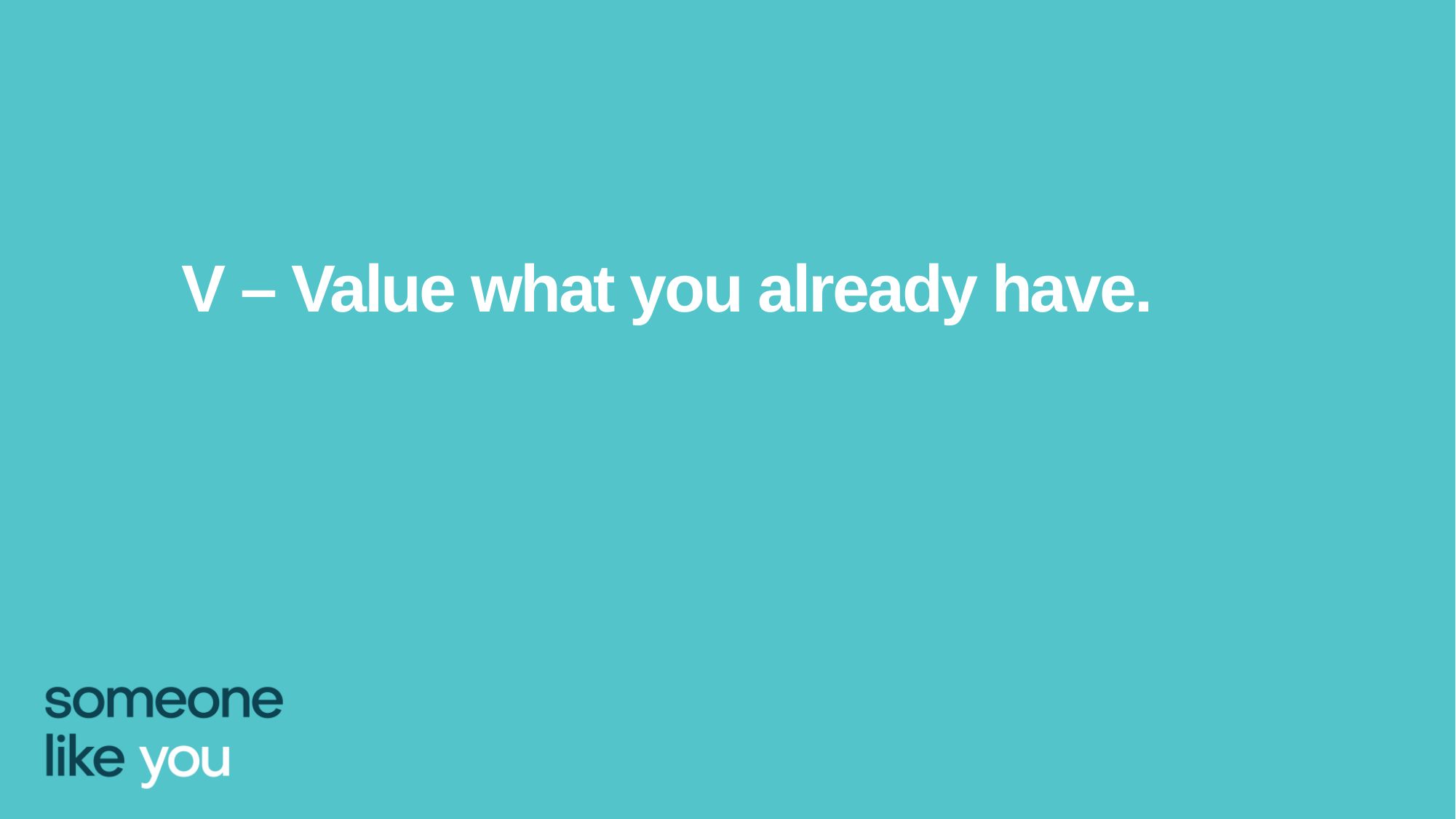

V – Value what you already have.